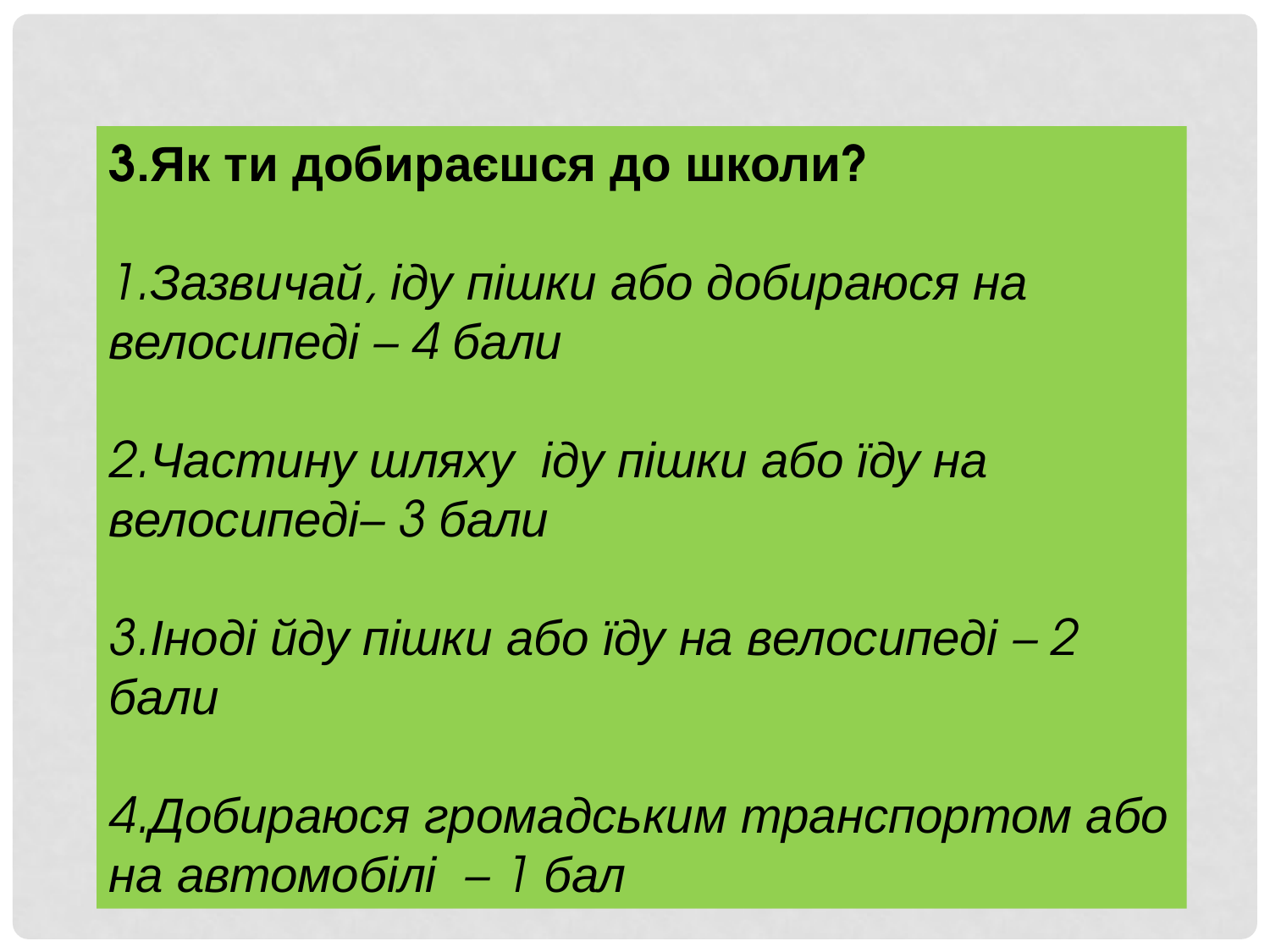

3.Як ти добираєшся до школи?

1.Зазвичай, іду пішки або добираюся на велосипеді – 4 бали

2.Частину шляху  іду пішки або їду на велосипеді– 3 бали

3.Іноді йду пішки або їду на велосипеді – 2 бали

4.Добираюся громадським транспортом або на автомобілі  – 1 бал